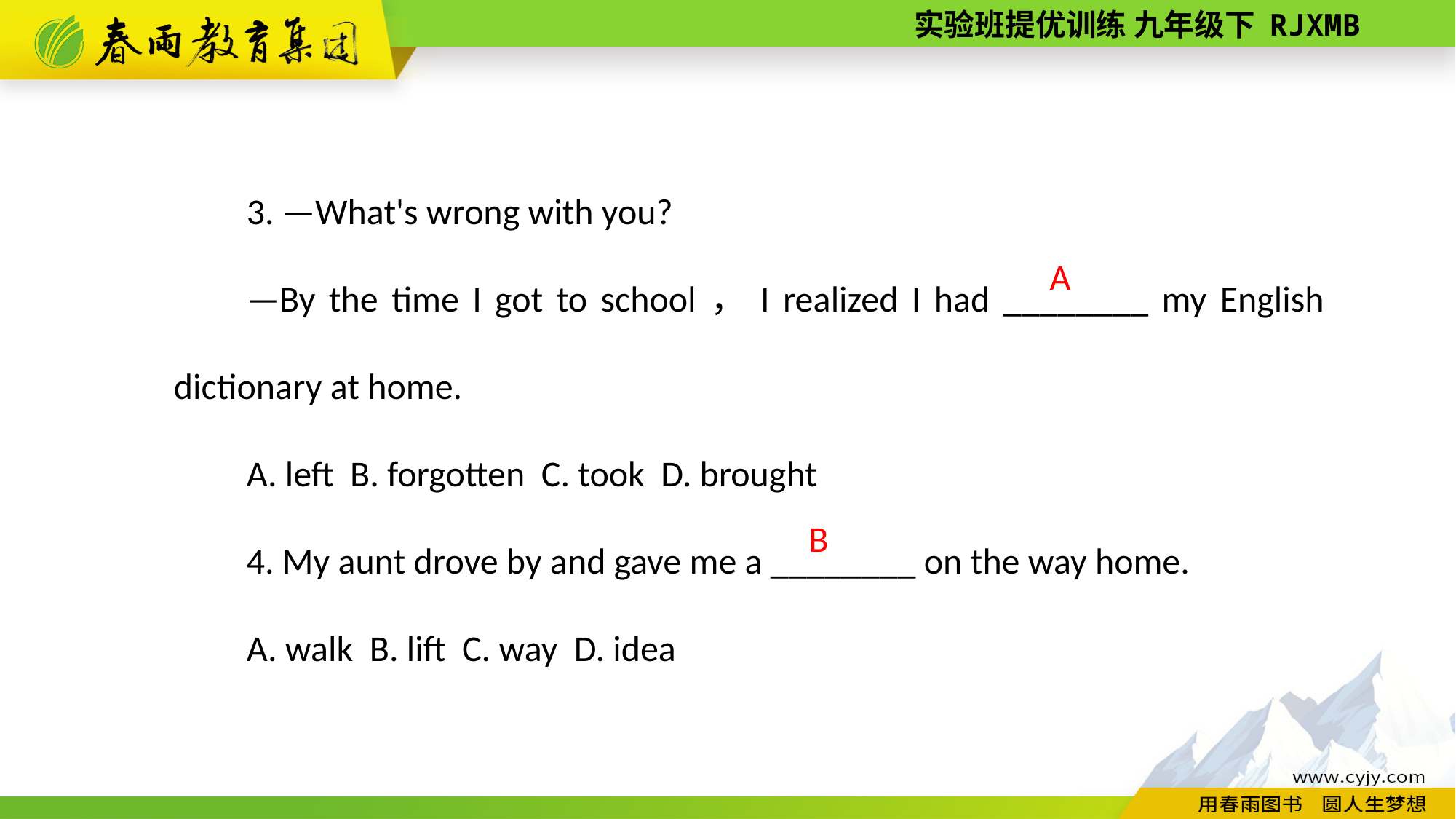

3. —What's wrong with you?
—By the time I got to school，I realized I had ________ my English dictionary at home.
A. left  B. forgotten  C. took  D. brought
4. My aunt drove by and gave me a ________ on the way home.
A. walk  B. lift  C. way  D. idea
 A
B